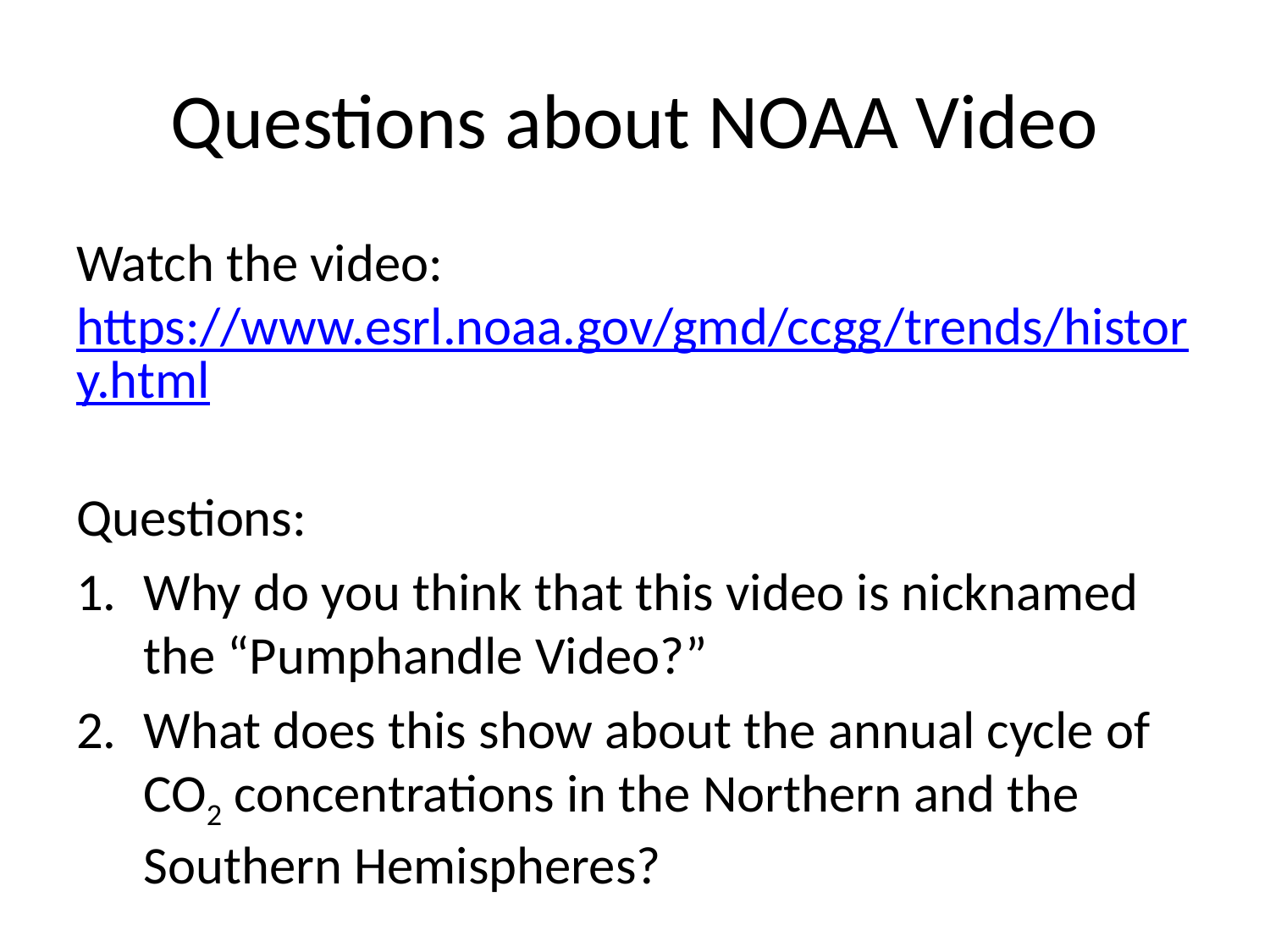

# Questions about NOAA Video
Watch the video: https://www.esrl.noaa.gov/gmd/ccgg/trends/history.html
Questions:
Why do you think that this video is nicknamed the “Pumphandle Video?”
What does this show about the annual cycle of CO2 concentrations in the Northern and the Southern Hemispheres?